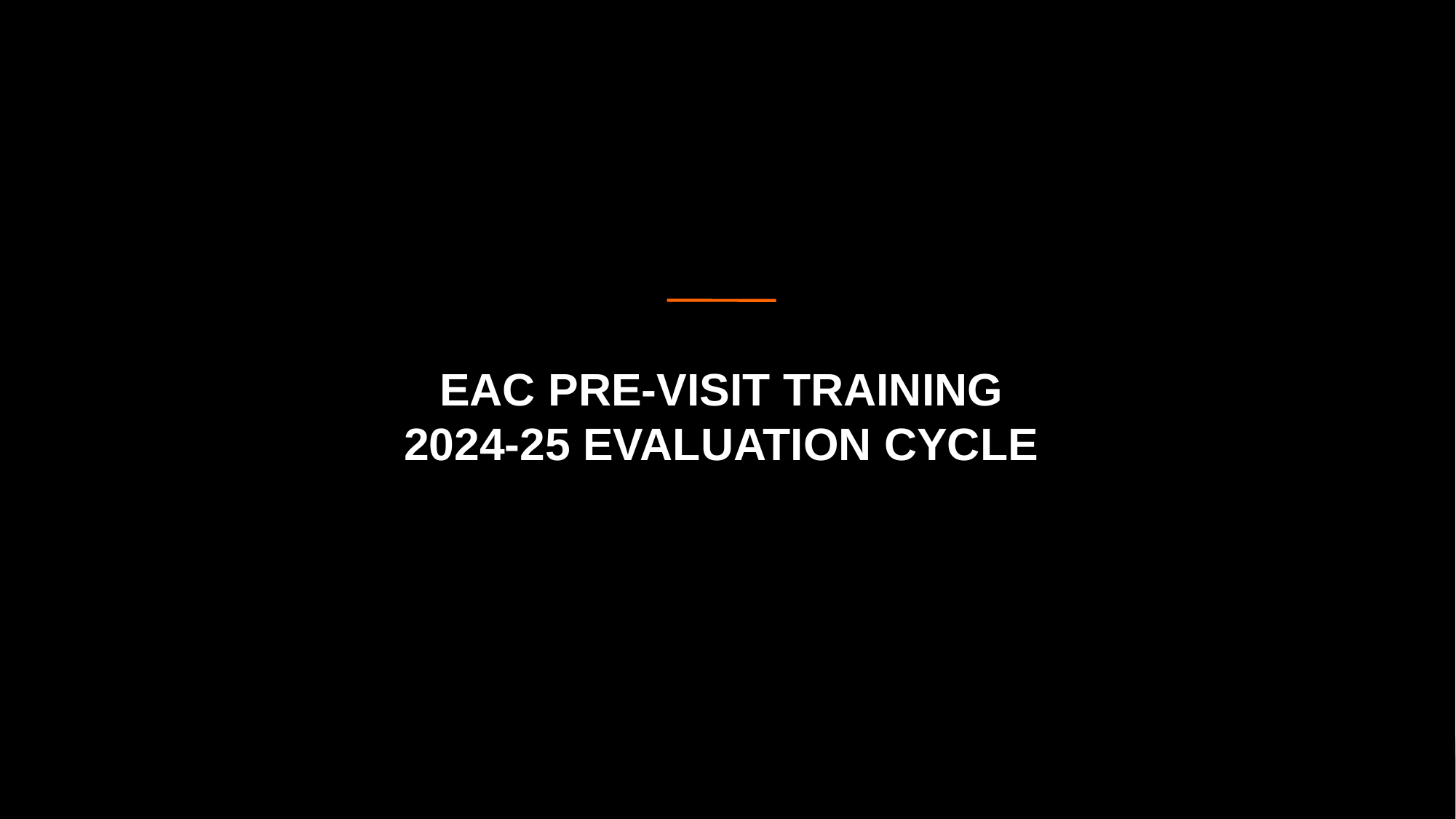

# EAC PRE-VISIT TRAINING 2024-25 EVALUATION CYCLE